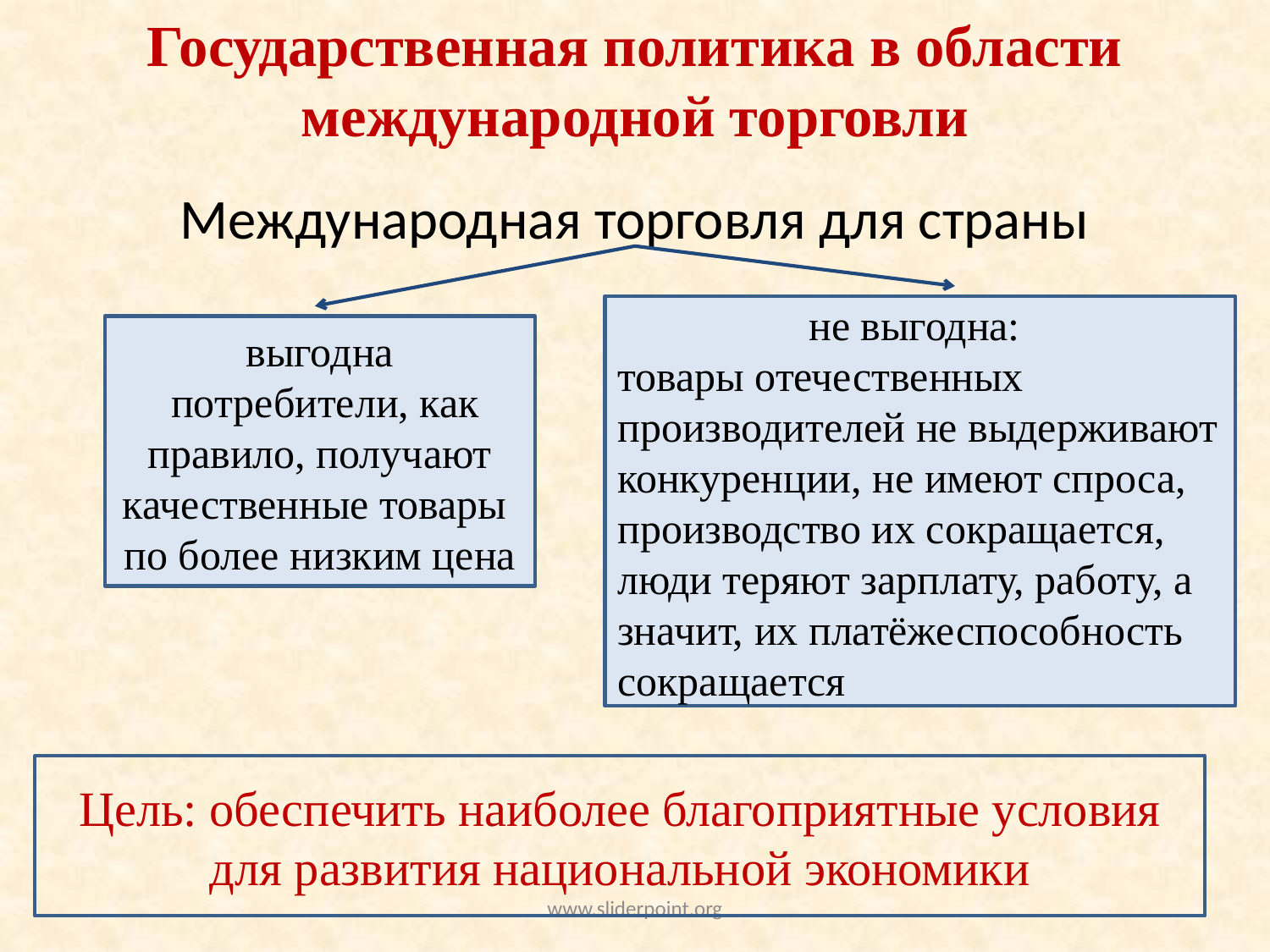

# Государственная политика в области международной торговли
Международная торговля для страны
не выгодна:
товары отечественных производителей не выдерживают конкуренции, не имеют спроса, производство их сокращается, люди теряют зарплату, работу, а значит, их платёжеспособность сокращается
выгодна
 потребители, как правило, получают качественные товары  по более низким цена
Цель: обеспечить наиболее благоприятные условия для развития национальной экономики
www.sliderpoint.org